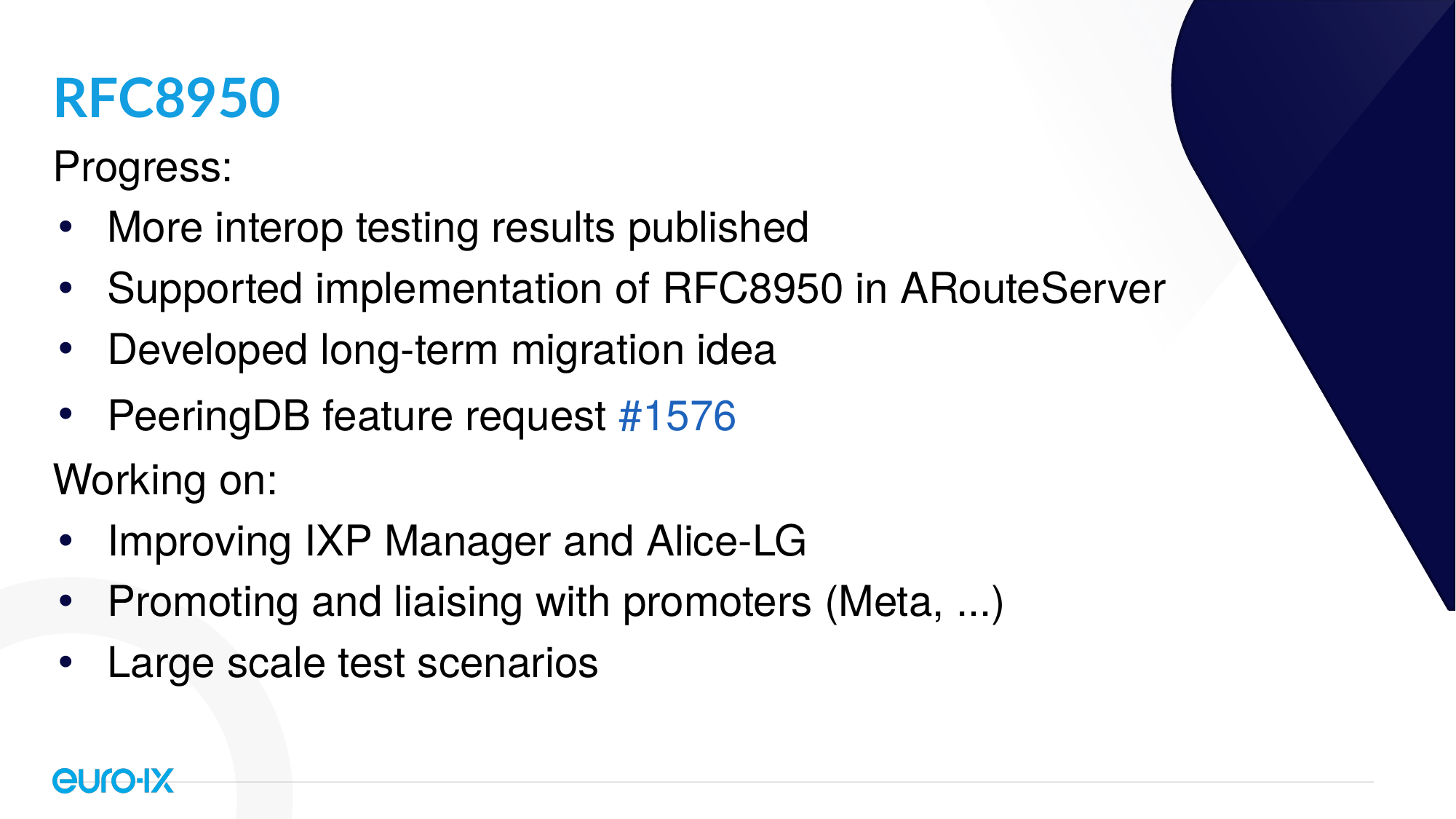

# RFC8950
Progress:
More interop testing results published
Supported implementation of RFC8950 in ARouteServer
Developed long-term migration idea
PeeringDB feature request #1576
Working on:
Improving IXP Manager and Alice-LG
Promoting and liaising with promoters (Meta, ...)
Large scale test scenarios